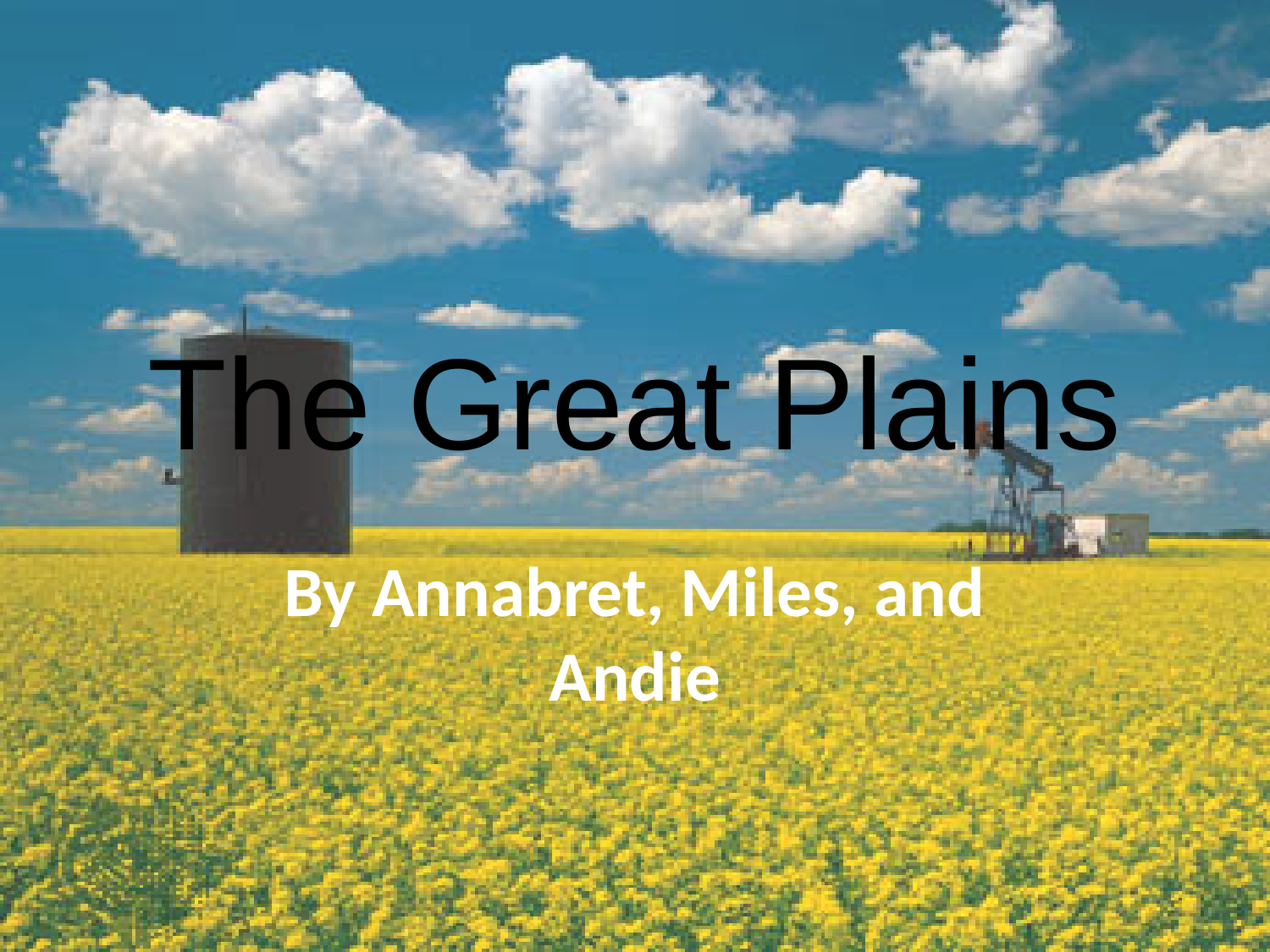

# The Great Plains
By Annabret, Miles, and Andie